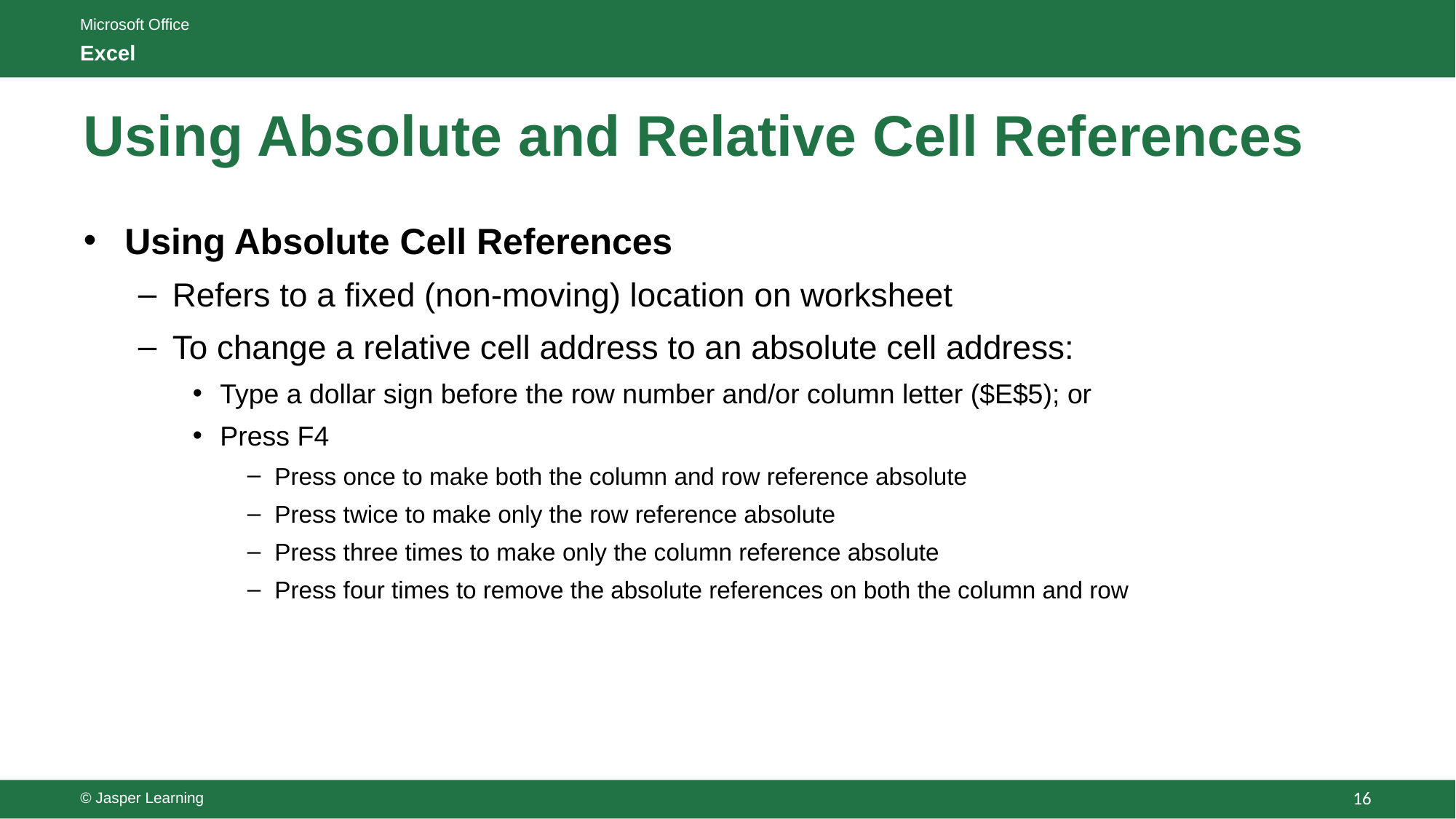

# Using Absolute and Relative Cell References
Using Absolute Cell References
Refers to a fixed (non-moving) location on worksheet
To change a relative cell address to an absolute cell address:
Type a dollar sign before the row number and/or column letter ($E$5); or
Press F4
Press once to make both the column and row reference absolute
Press twice to make only the row reference absolute
Press three times to make only the column reference absolute
Press four times to remove the absolute references on both the column and row

© Jasper Learning
16